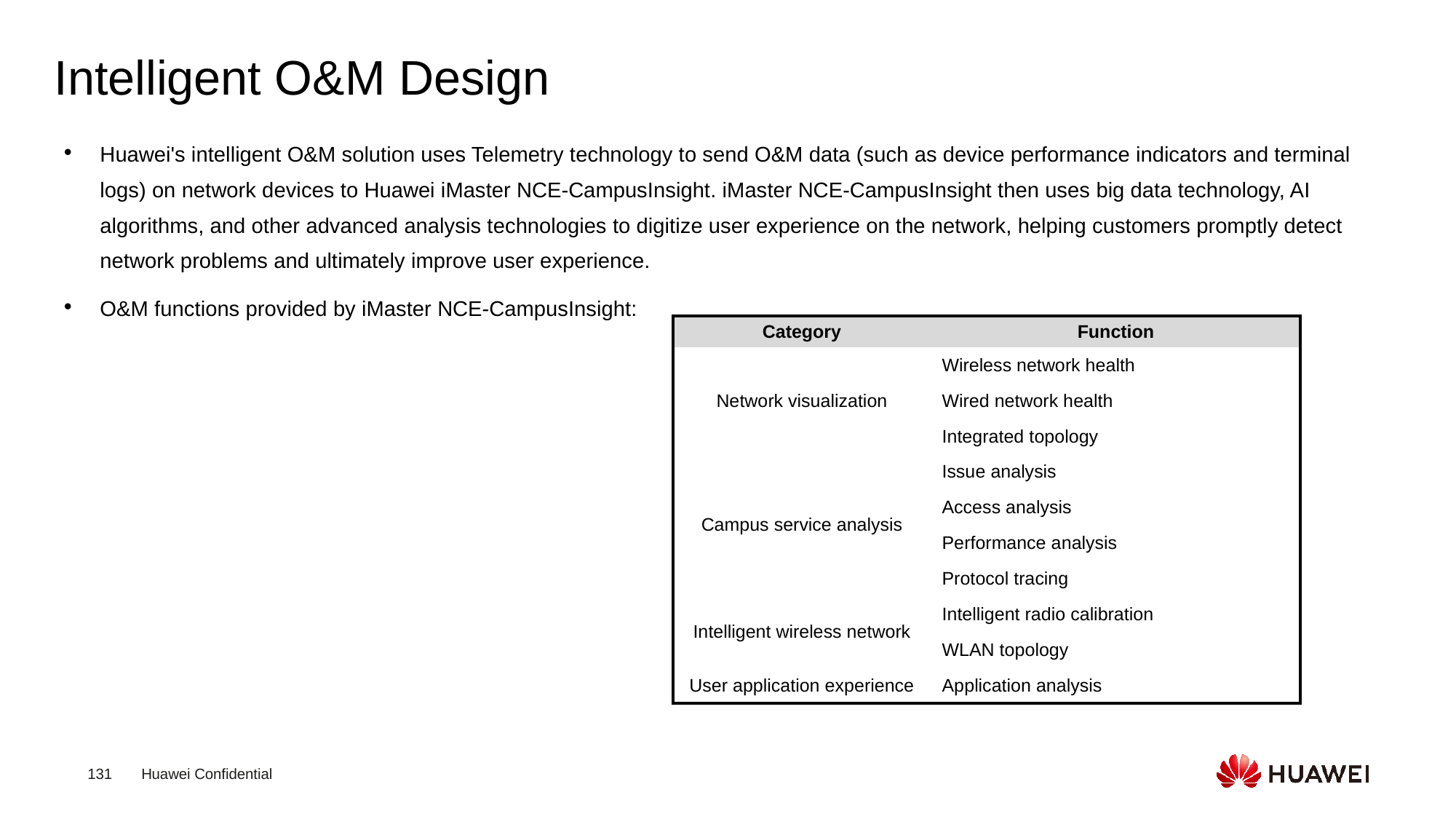

# Intelligent O&M Design
Huawei's intelligent O&M solution uses Telemetry technology to send O&M data (such as device performance indicators and terminal logs) on network devices to Huawei iMaster NCE-CampusInsight. iMaster NCE-CampusInsight then uses big data technology, AI algorithms, and other advanced analysis technologies to digitize user experience on the network, helping customers promptly detect network problems and ultimately improve user experience.
O&M functions provided by iMaster NCE-CampusInsight:
| Category | Function |
| --- | --- |
| Network visualization | Wireless network health |
|  | Wired network health |
|  | Integrated topology |
| Campus service analysis | Issue analysis |
|  | Access analysis |
|  | Performance analysis |
|  | Protocol tracing |
| Intelligent wireless network | Intelligent radio calibration |
|  | WLAN topology |
| User application experience | Application analysis |